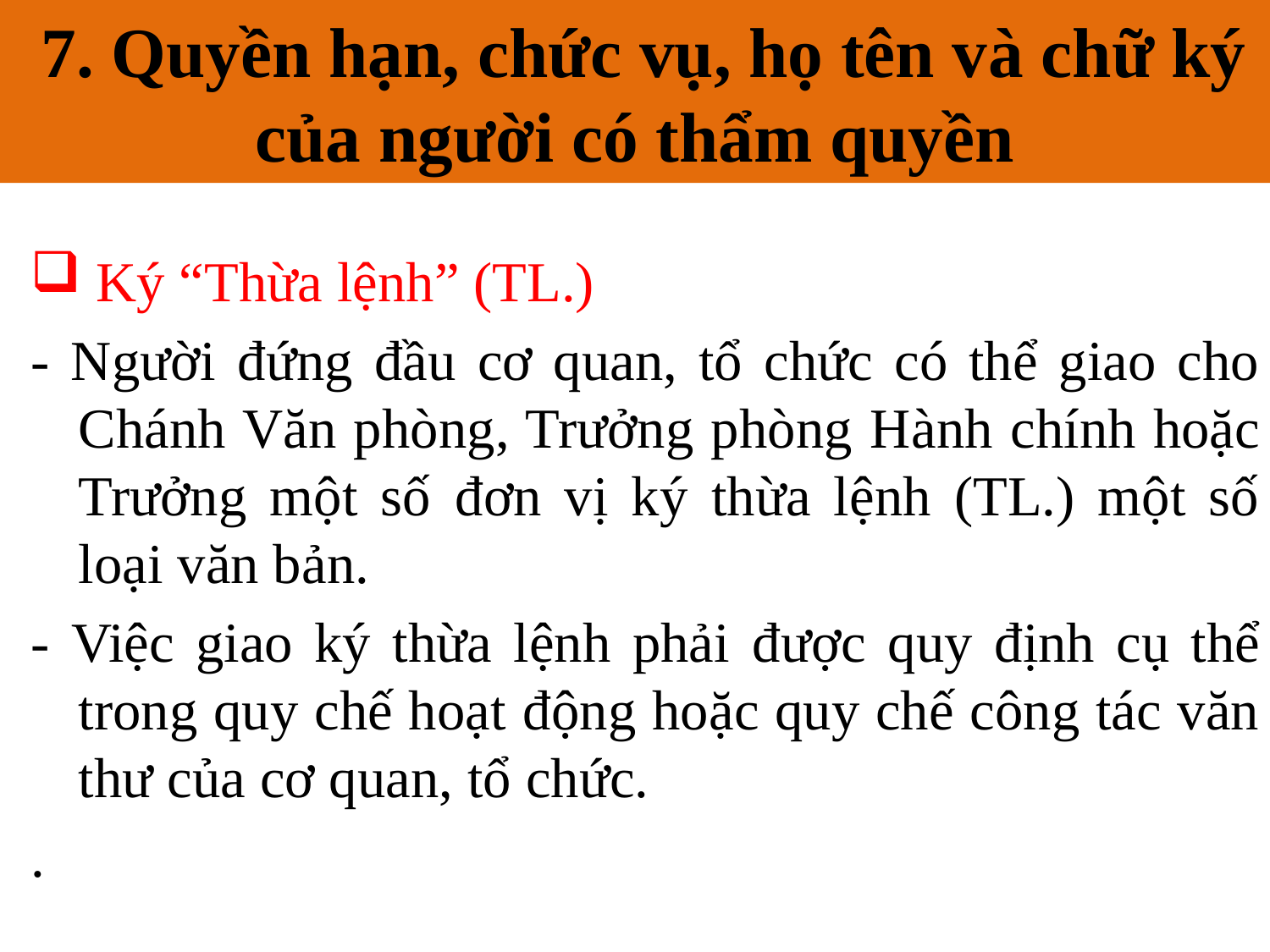

7. Quyền hạn, chức vụ, họ tên và chữ ký của người có thẩm quyền
# 7. Quyền hạn, chức vụ, họ tên và chữ ký của người có thẩm quyền
 Ký “Thừa lệnh” (TL.)
- Người đứng đầu cơ quan, tổ chức có thể giao cho Chánh Văn phòng, Trưởng phòng Hành chính hoặc Trưởng một số đơn vị ký thừa lệnh (TL.) một số loại văn bản.
- Việc giao ký thừa lệnh phải được quy định cụ thể trong quy chế hoạt động hoặc quy chế công tác văn thư của cơ quan, tổ chức.
.